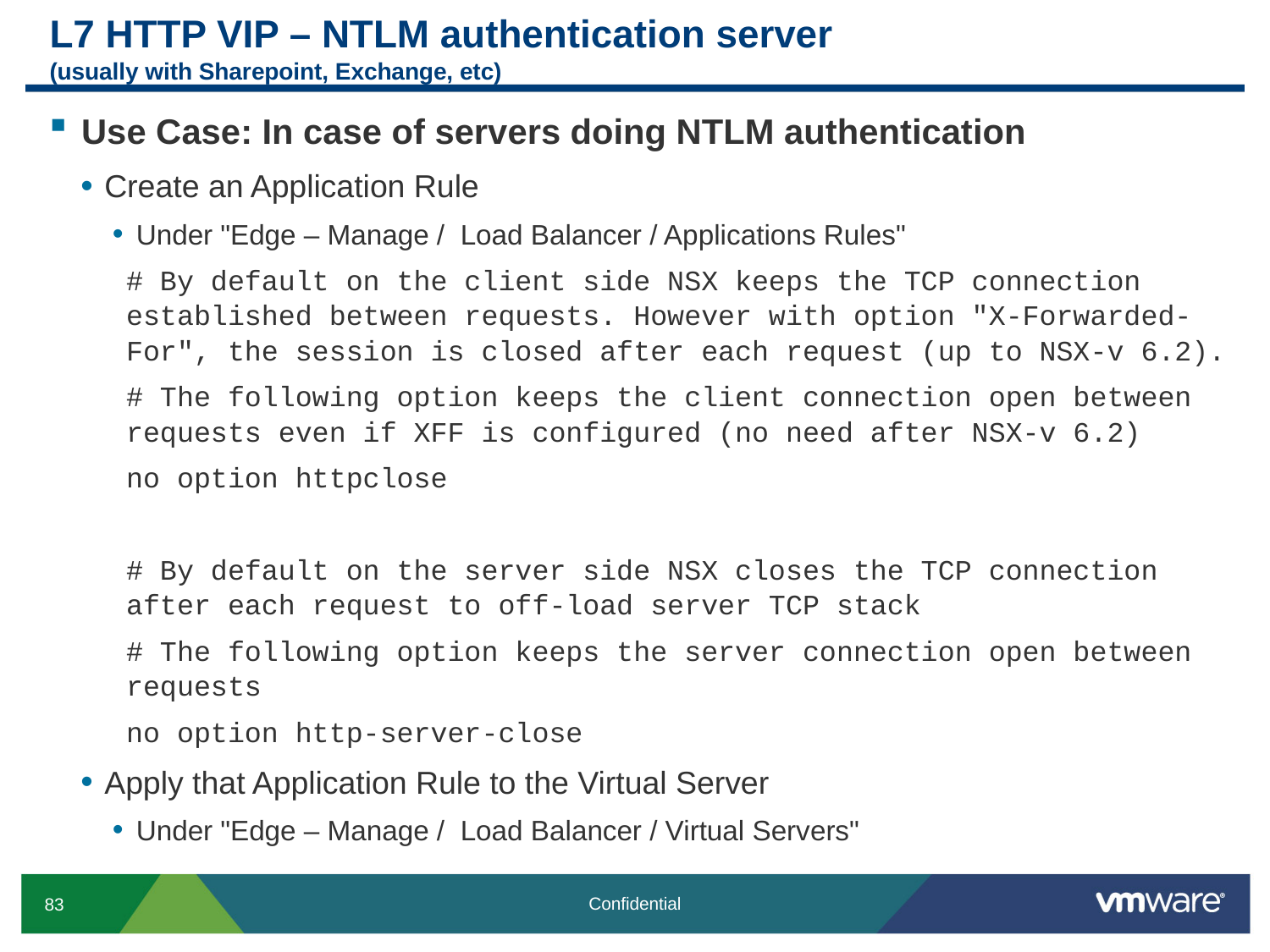

# L7 HTTP VIP – NTLM authentication server (usually with Sharepoint, Exchange, etc)
Use Case: In case of servers doing NTLM authentication
Create an Application Rule
Under "Edge – Manage /  Load Balancer / Applications Rules"
# By default on the client side NSX keeps the TCP connection established between requests. However with option "X-Forwarded-For", the session is closed after each request (up to NSX-v 6.2).
# The following option keeps the client connection open between requests even if XFF is configured (no need after NSX-v 6.2)
no option httpclose

# By default on the server side NSX closes the TCP connection after each request to off-load server TCP stack
# The following option keeps the server connection open between requests
no option http-server-close
Apply that Application Rule to the Virtual Server
Under "Edge – Manage /  Load Balancer / Virtual Servers"